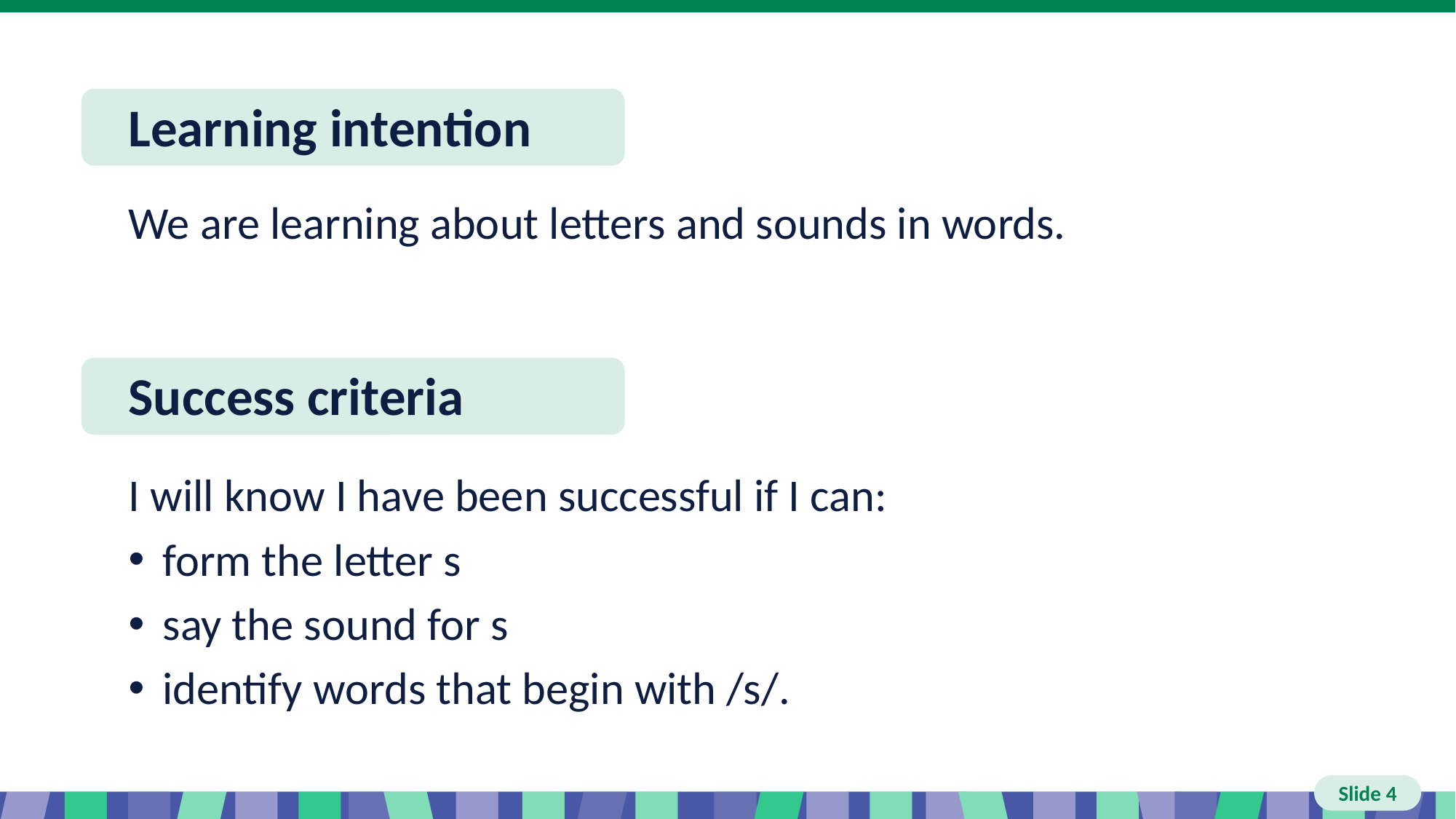

Learning intention
We are learning about letters and sounds in words.
Success criteria
I will know I have been successful if I can:
form the letter s
say the sound for s
identify words that begin with /s/.